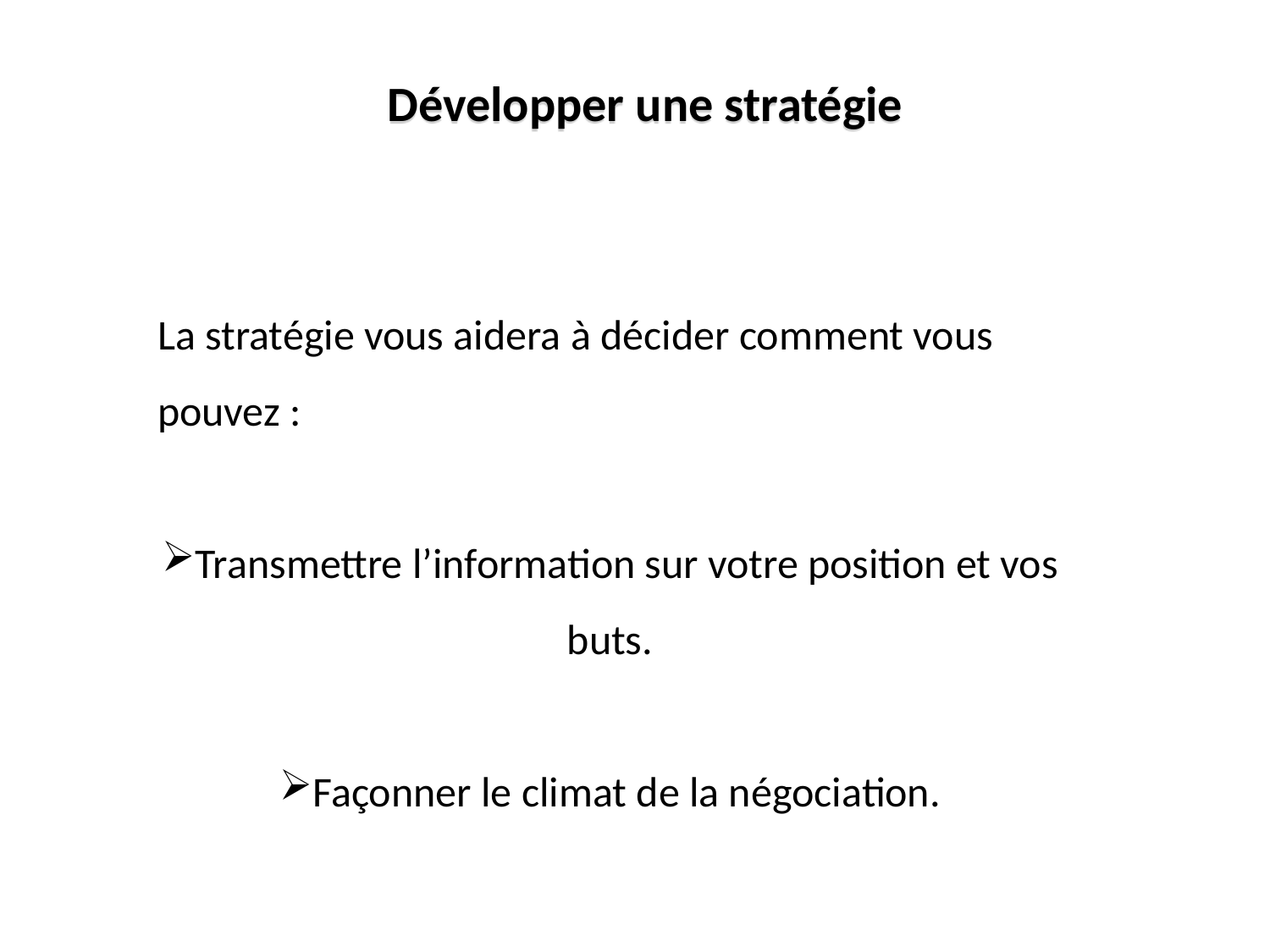

Développer une stratégie
La stratégie vous aidera à décider comment vous pouvez :

Transmettre l’information sur votre position et vos buts.

Façonner le climat de la négociation.